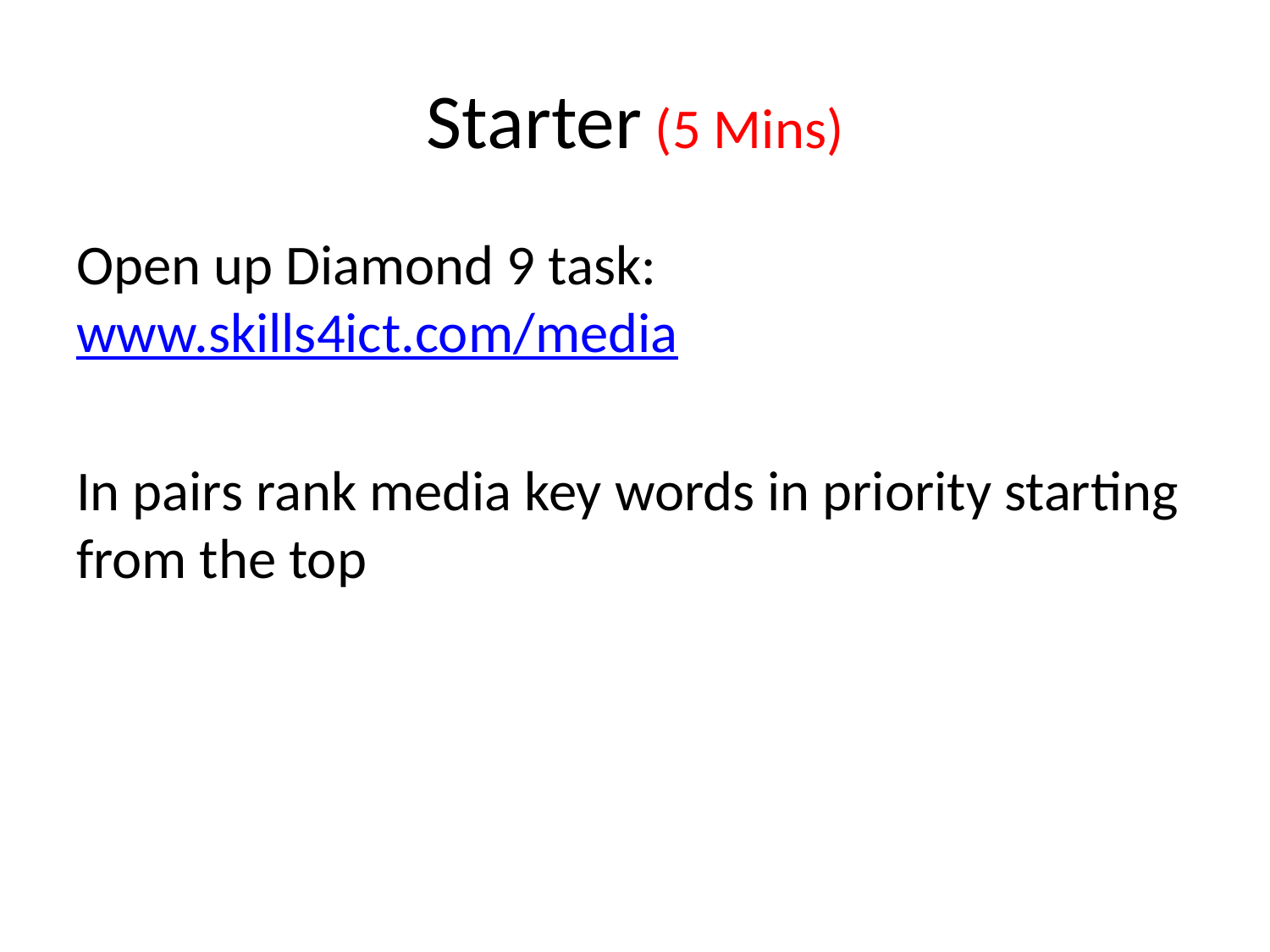

# Starter (5 Mins)
Open up Diamond 9 task: www.skills4ict.com/media

In pairs rank media key words in priority starting from the top